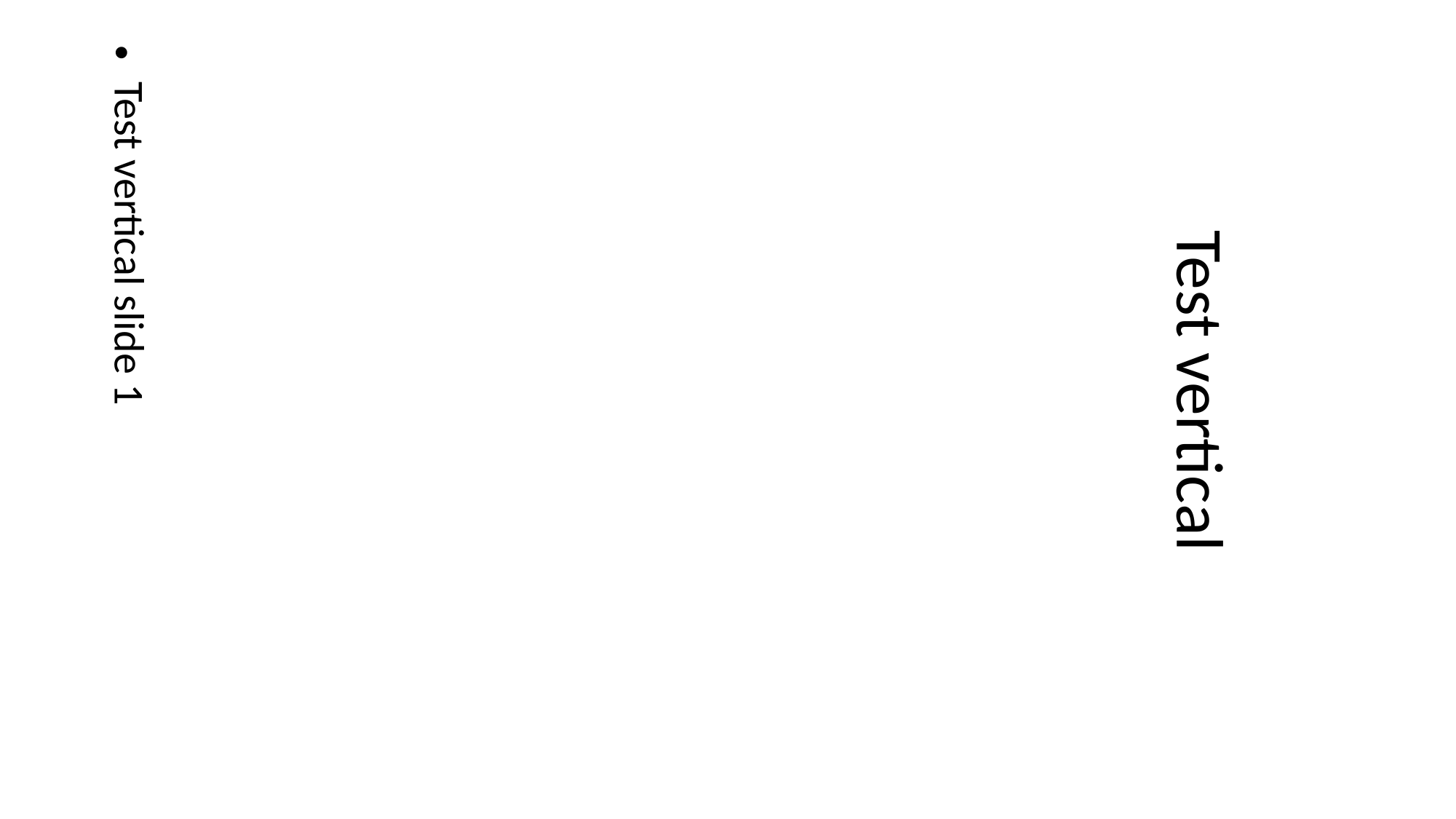

Test vertical slide 1
# Test vertical